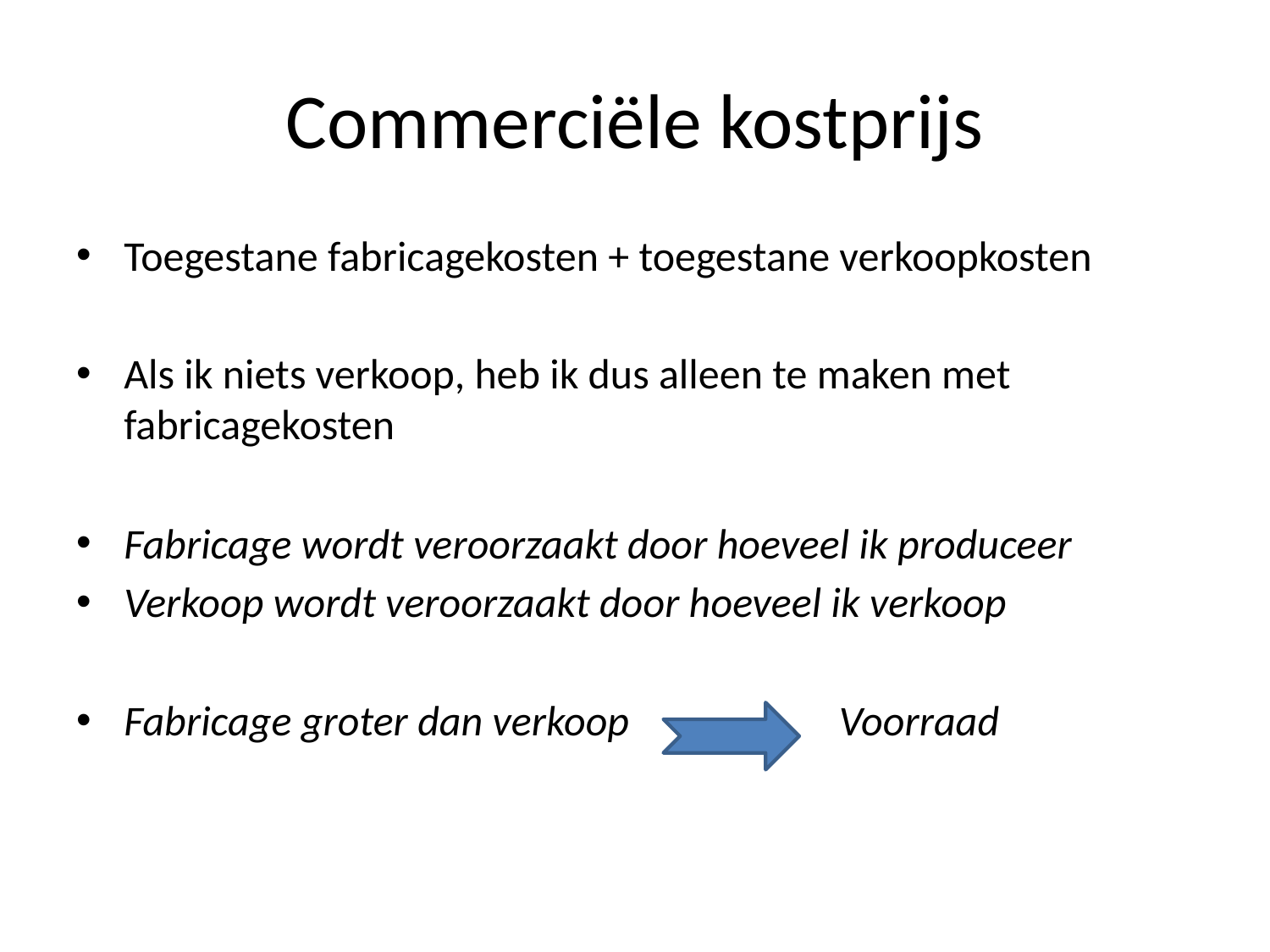

# Commerciële kostprijs
Toegestane fabricagekosten + toegestane verkoopkosten

Als ik niets verkoop, heb ik dus alleen te maken met fabricagekosten

Fabricage wordt veroorzaakt door hoeveel ik produceer
Verkoop wordt veroorzaakt door hoeveel ik verkoop

Fabricage groter dan verkoop                      Voorraad